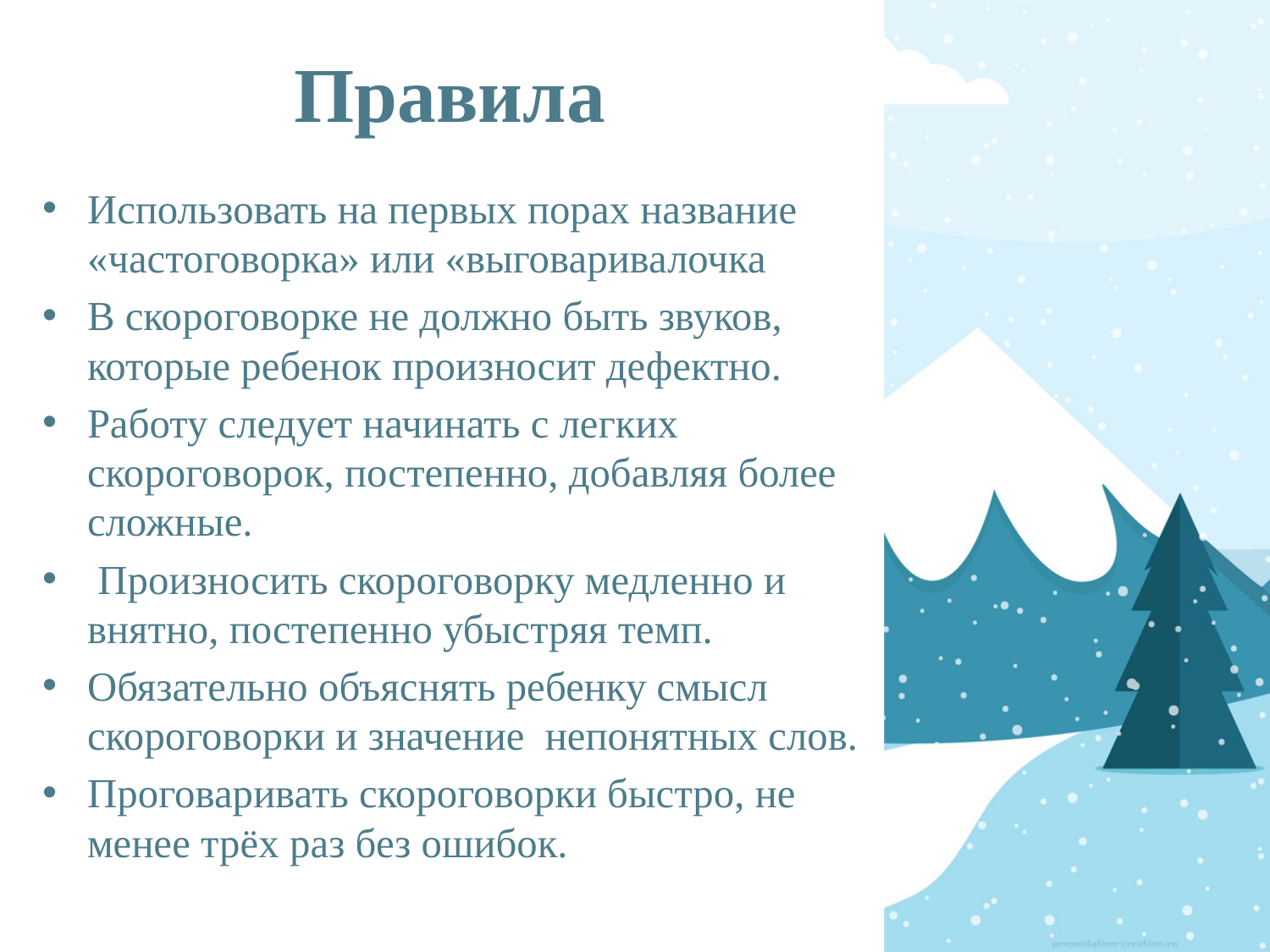

# Правила
Использовать на первых порах название «частоговорка» или «выговаривалочка
В скороговорке не должно быть звуков, которые ребенок произносит дефектно.
Работу следует начинать с легких скороговорок, постепенно, добавляя более сложные.
 Произносить скороговорку медленно и внятно, постепенно убыстряя темп.
Обязательно объяснять ребенку смысл скороговорки и значение  непонятных слов.
Проговаривать скороговорки быстро, не менее трёх раз без ошибок.